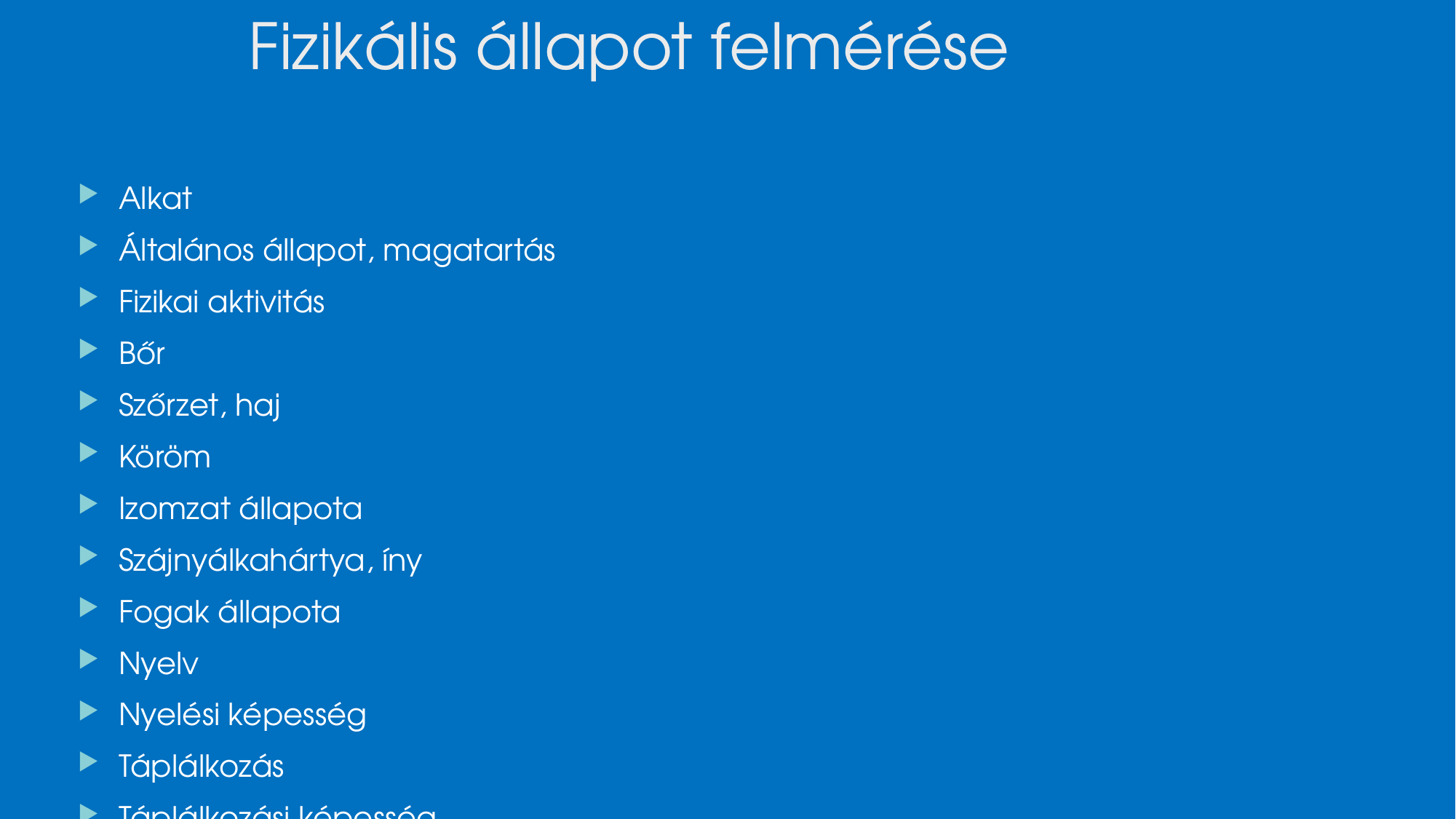

# Fizikális állapot felmérése
Alkat
Általános állapot, magatartás
Fizikai aktivitás
Bőr
Szőrzet, haj
Köröm
Izomzat állapota
Szájnyálkahártya, íny
Fogak állapota
Nyelv
Nyelési képesség
Táplálkozás
Táplálkozási képesség